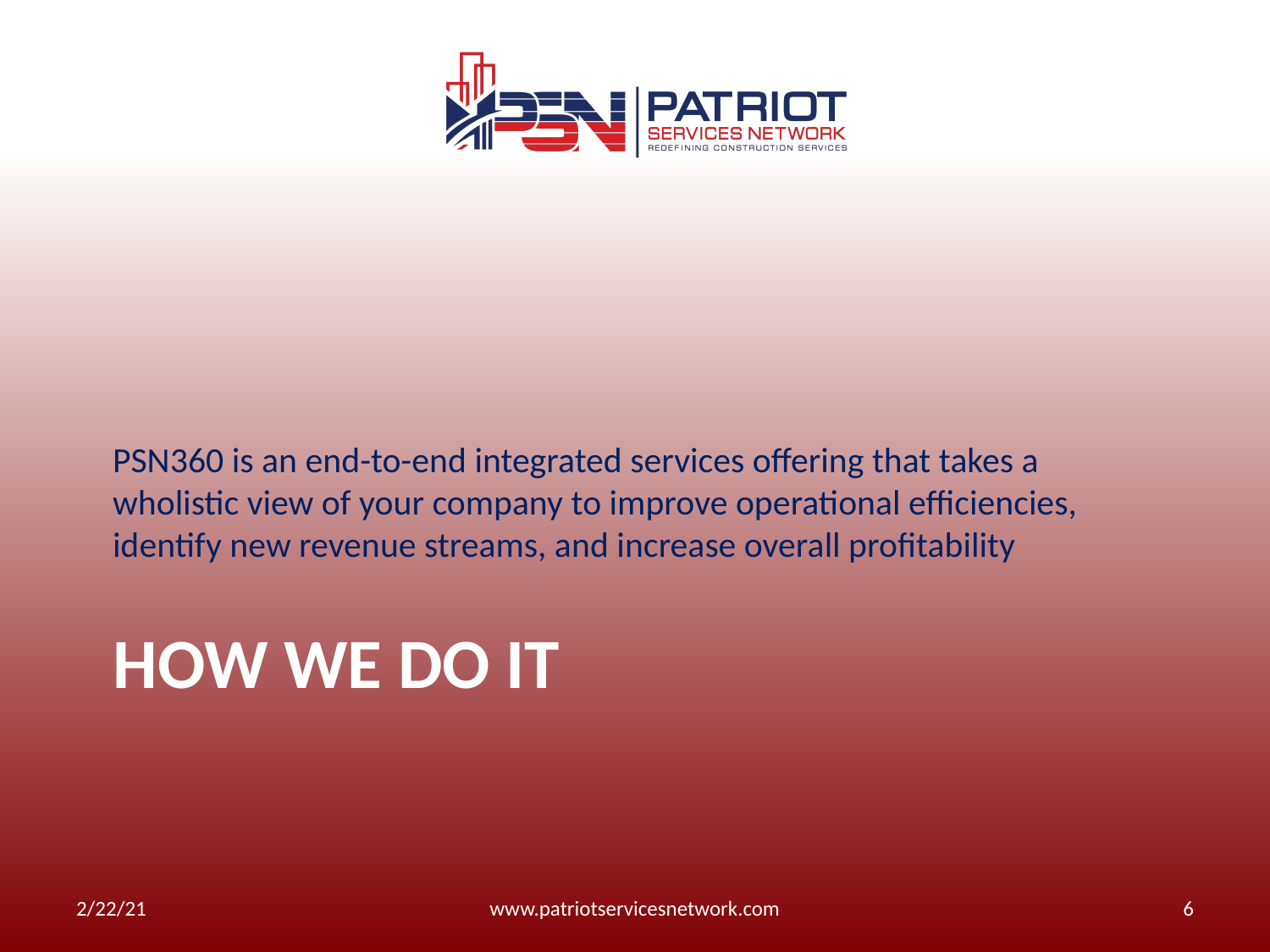

PSN360 is an end-to-end integrated services offering that takes a wholistic view of your company to improve operational efficiencies, identify new revenue streams, and increase overall profitability
# How we do it
2/22/21
www.patriotservicesnetwork.com
6